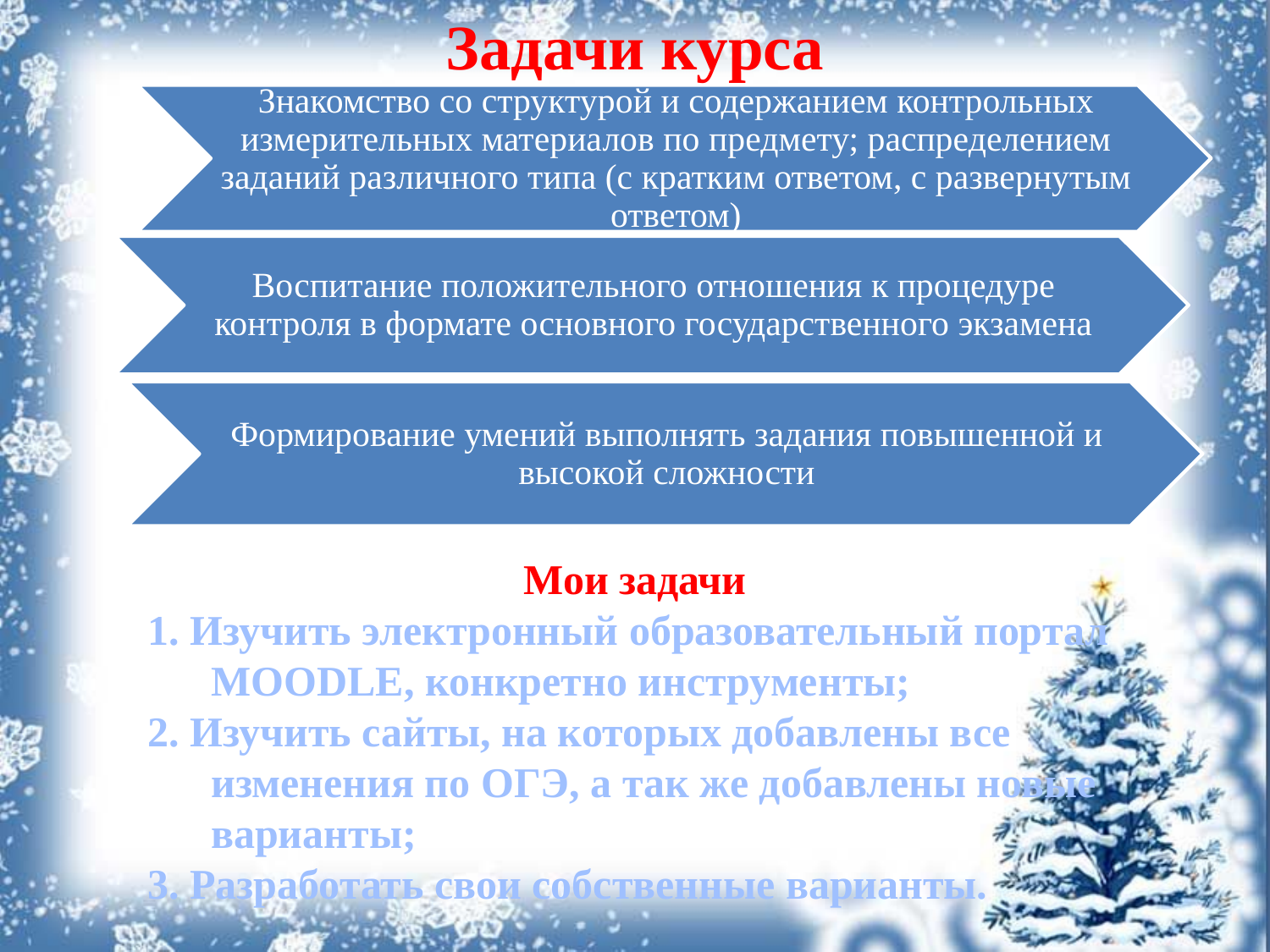

Задачи курса
Формирование умений выполнять задания повышенной и высокой сложности
Воспитание положительного отношения к процедуре контроля в формате основного государственного экзамена
Знакомство со структурой и содержанием контрольных измерительных материалов по предмету; распределением заданий различного типа (с кратким ответом, с развернутым ответом)
Мои задачи
1. Изучить электронный образовательный портал MOODLE, конкретно инструменты;
2. Изучить сайты, на которых добавлены все изменения по ОГЭ, а так же добавлены новые варианты;
3. Разработать свои собственные варианты.